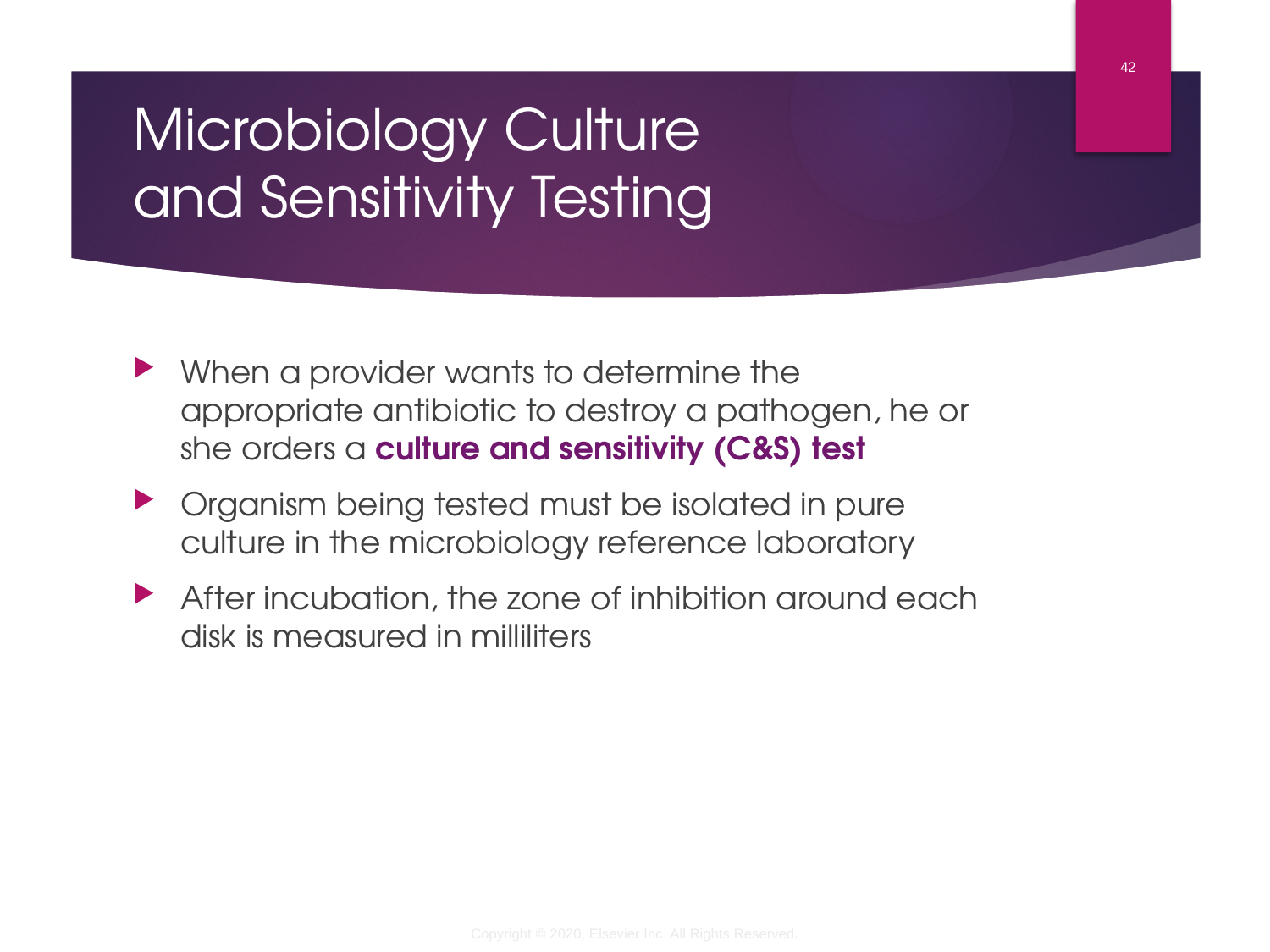

42

# Microbiology Culture and Sensitivity Testing
When a provider wants to determine the appropriate antibiotic to destroy a pathogen, he or she orders a culture and sensitivity (C&S) test
Organism being tested must be isolated in pure culture in the microbiology reference laboratory
After incubation, the zone of inhibition around each disk is measured in milliliters